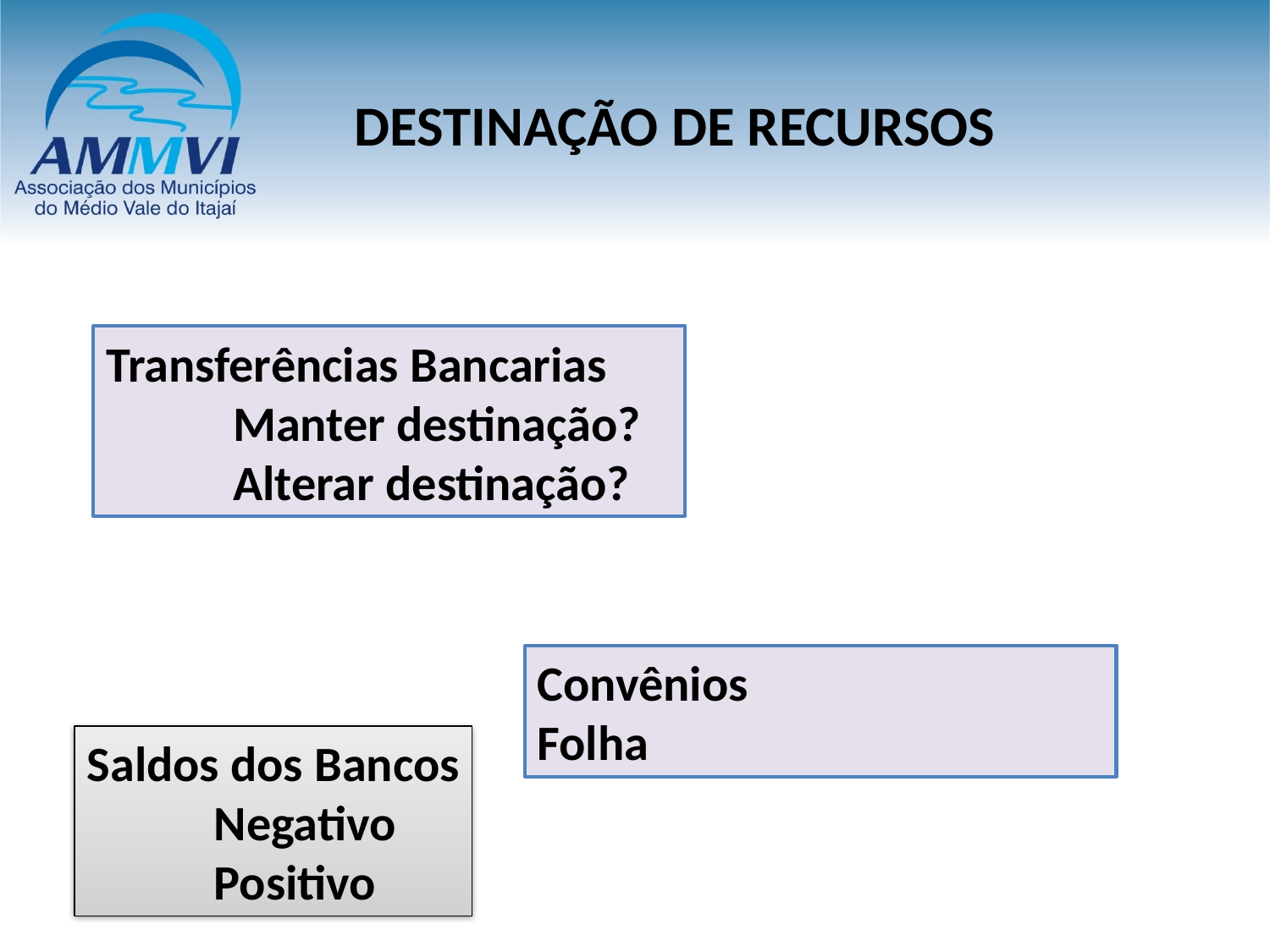

# DESTINAÇÃO DE RECURSOS

Transferências Bancarias
	Manter destinação?
	Alterar destinação?
Convênios
Folha
Saldos dos Bancos
	Negativo
	Positivo